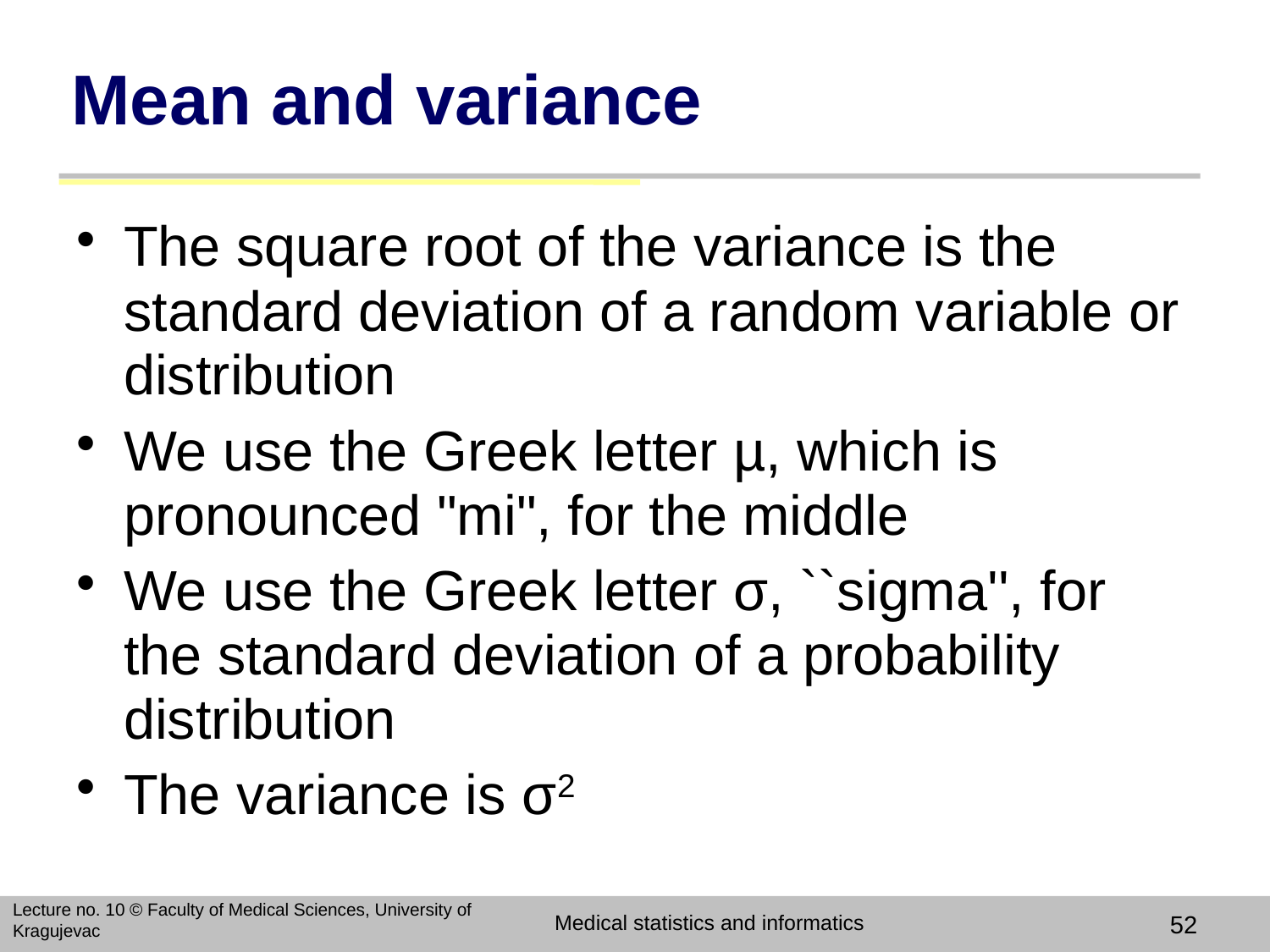

# Mean and variance
The square root of the variance is the standard deviation of a random variable or distribution
We use the Greek letter µ, which is pronounced "mi", for the middle
We use the Greek letter σ, ``sigma'', for the standard deviation of a probability distribution
The variance is σ2
Lecture no. 10 © Faculty of Medical Sciences, University of Kragujevac
Medical statistics and informatics
52